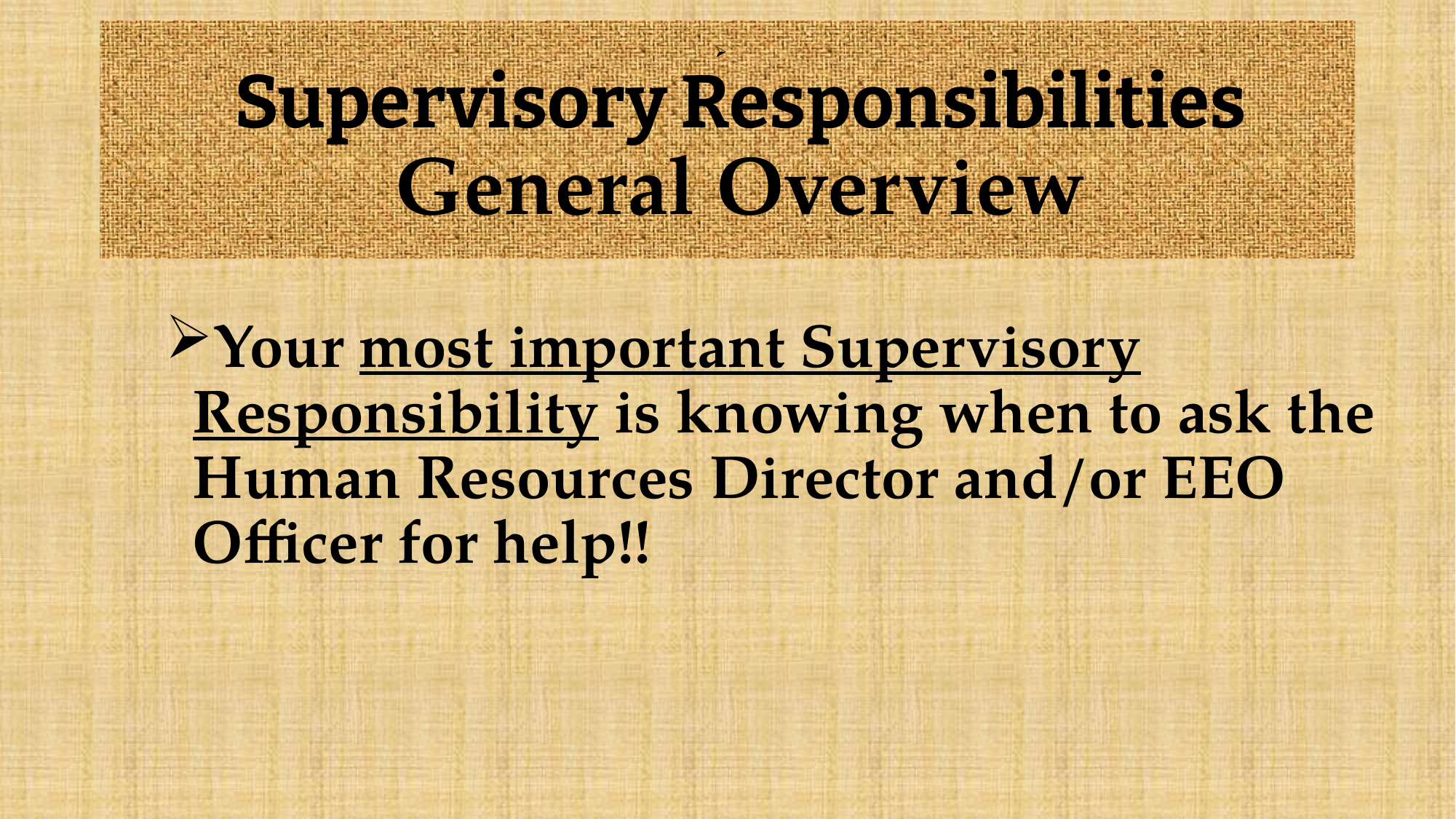

# Supervisory Responsibilities General Overview
Your most important Supervisory Responsibility is knowing when to ask the Human Resources Director and/or EEO Officer for help!!